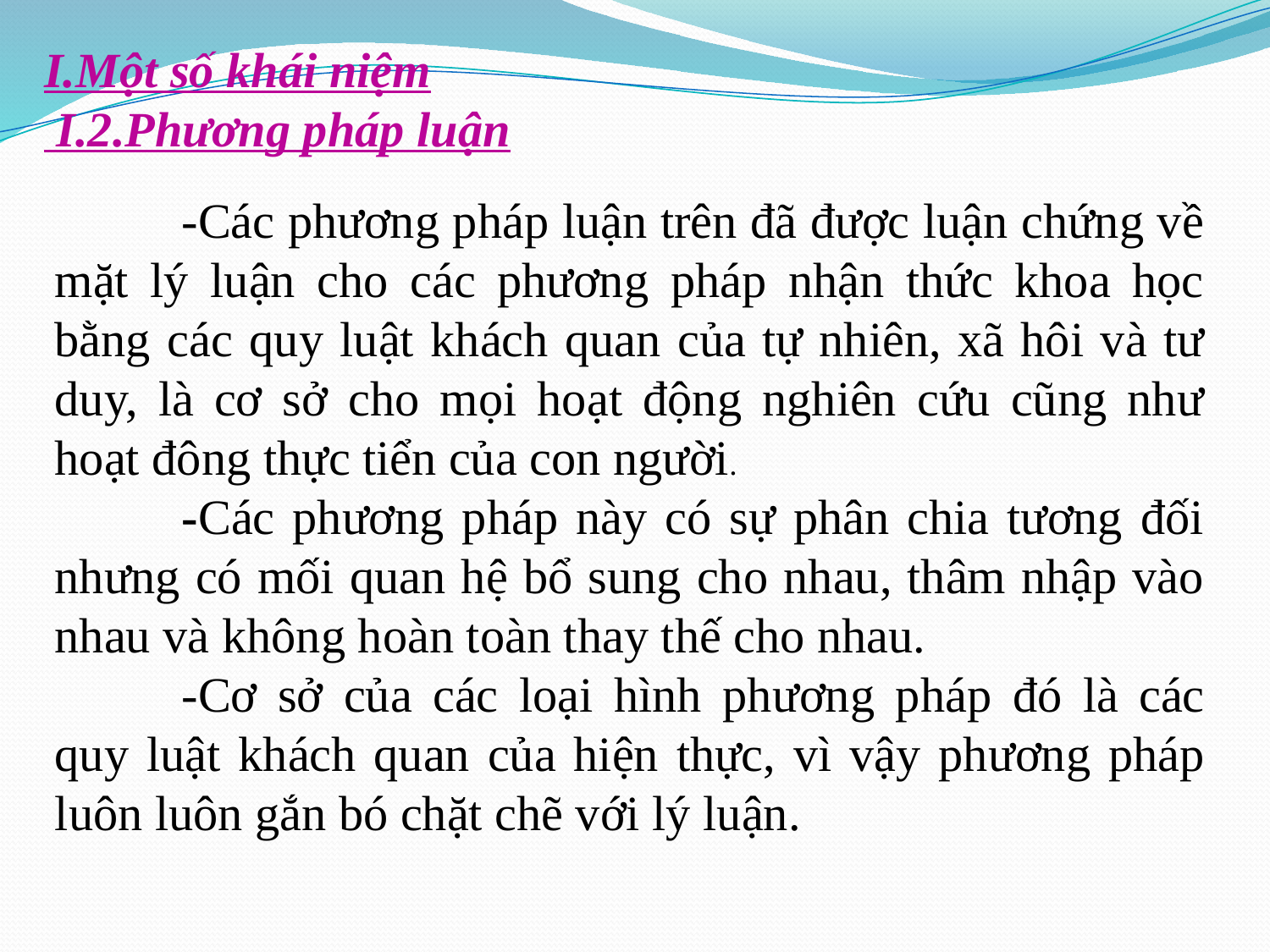

I.Một số khái niệm
 I.2.Phương pháp luận
	-Các phương pháp luận trên đã được luận chứng về mặt lý luận cho các phương pháp nhận thức khoa học bằng các quy luật khách quan của tự nhiên, xã hôi và tư duy, là cơ sở cho mọi hoạt động nghiên cứu cũng như hoạt đông thực tiển của con người.
	-Các phương pháp này có sự phân chia tương đối nhưng có mối quan hệ bổ sung cho nhau, thâm nhập vào nhau và không hoàn toàn thay thế cho nhau.
	-Cơ sở của các loại hình phương pháp đó là các quy luật khách quan của hiện thực, vì vậy phương pháp luôn luôn gắn bó chặt chẽ với lý luận.